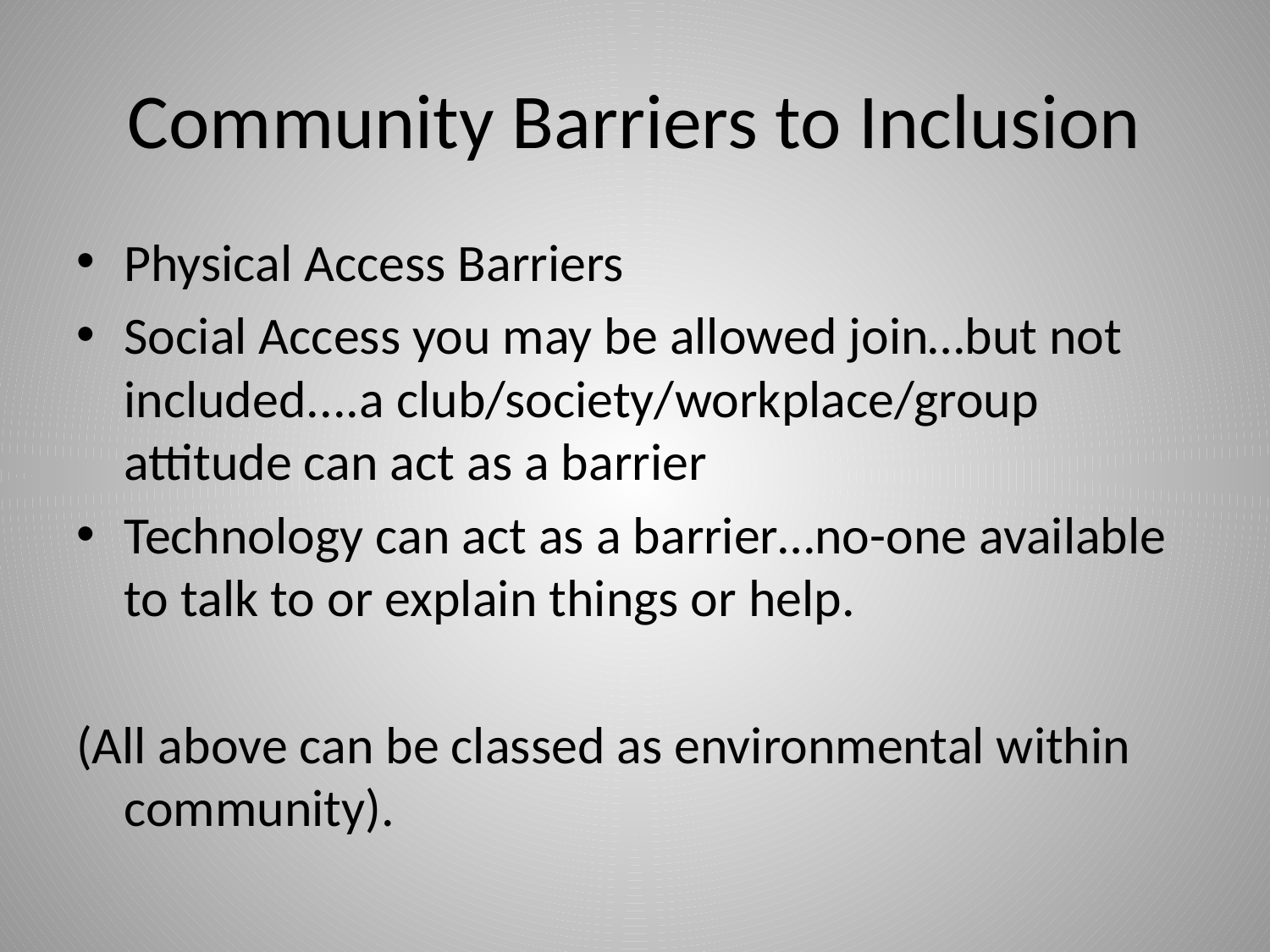

# Community Barriers to Inclusion
Physical Access Barriers
Social Access you may be allowed join…but not included....a club/society/workplace/group attitude can act as a barrier
Technology can act as a barrier…no-one available to talk to or explain things or help.

(All above can be classed as environmental within community).